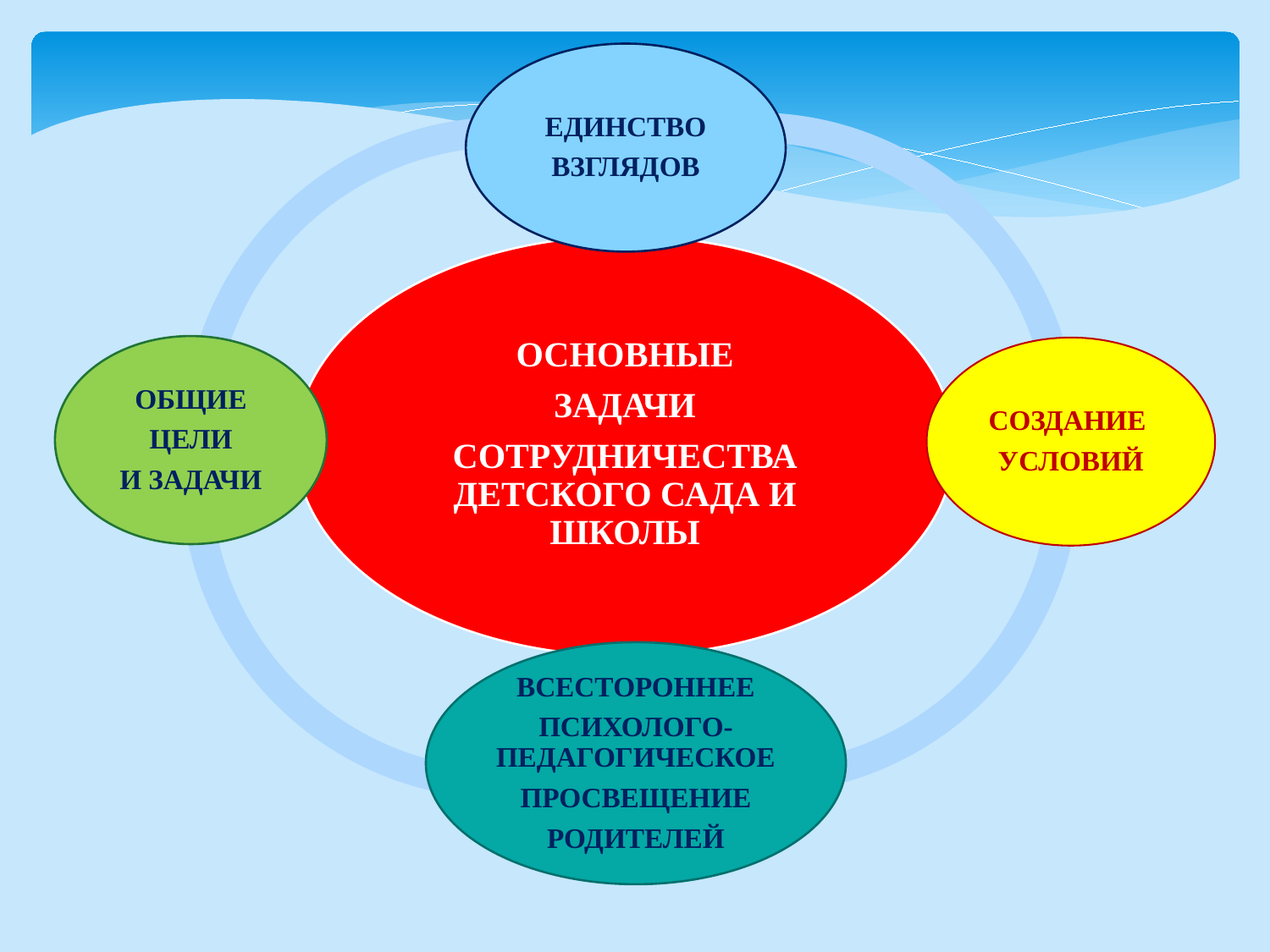

ОСНОВНЫЕ
ЗАДАЧИ
СОТРУДНИЧЕСТВА ДЕТСКОГО САДА И ШКОЛЫ

ЕДИНСТВО
ВЗГЛЯДОВ
СОЗДАНИЕ
УСЛОВИЙ
ВСЕСТОРОННЕЕ
ПСИХОЛОГО-ПЕДАГОГИЧЕСКОЕ
ПРОСВЕЩЕНИЕ
РОДИТЕЛЕЙ
ОБЩИЕ
ЦЕЛИ
И ЗАДАЧИ